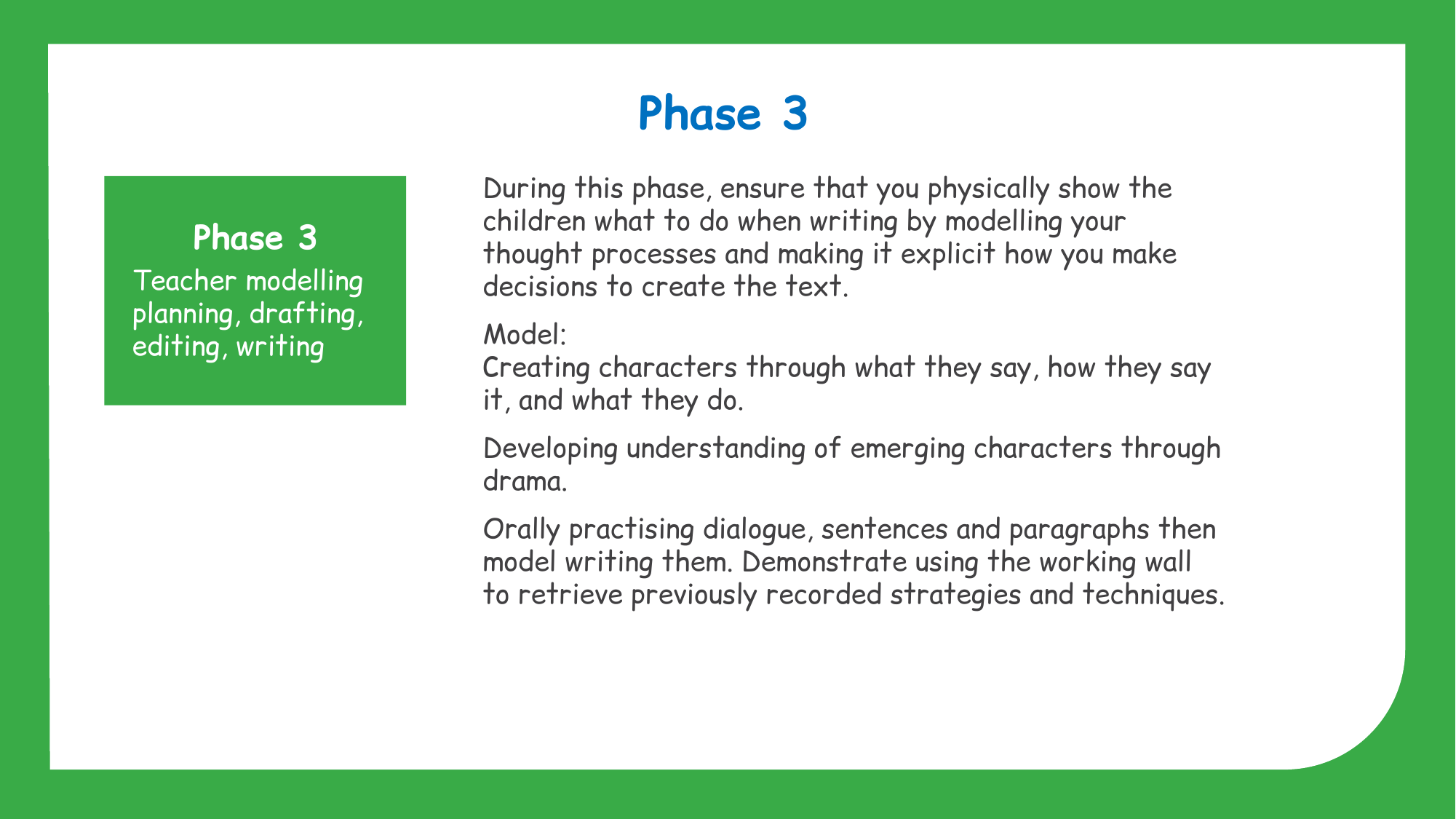

Phase 3
During this phase, ensure that you physically show the children what to do when writing by modelling your thought processes and making it explicit how you make decisions to create the text.
Model:
Creating characters through what they say, how they say it, and what they do.
Developing understanding of emerging characters through drama.
Orally practising dialogue, sentences and paragraphs then model writing them. Demonstrate using the working wall to retrieve previously recorded strategies and techniques.
Phase 3
Teacher modelling
planning, drafting, editing, writing